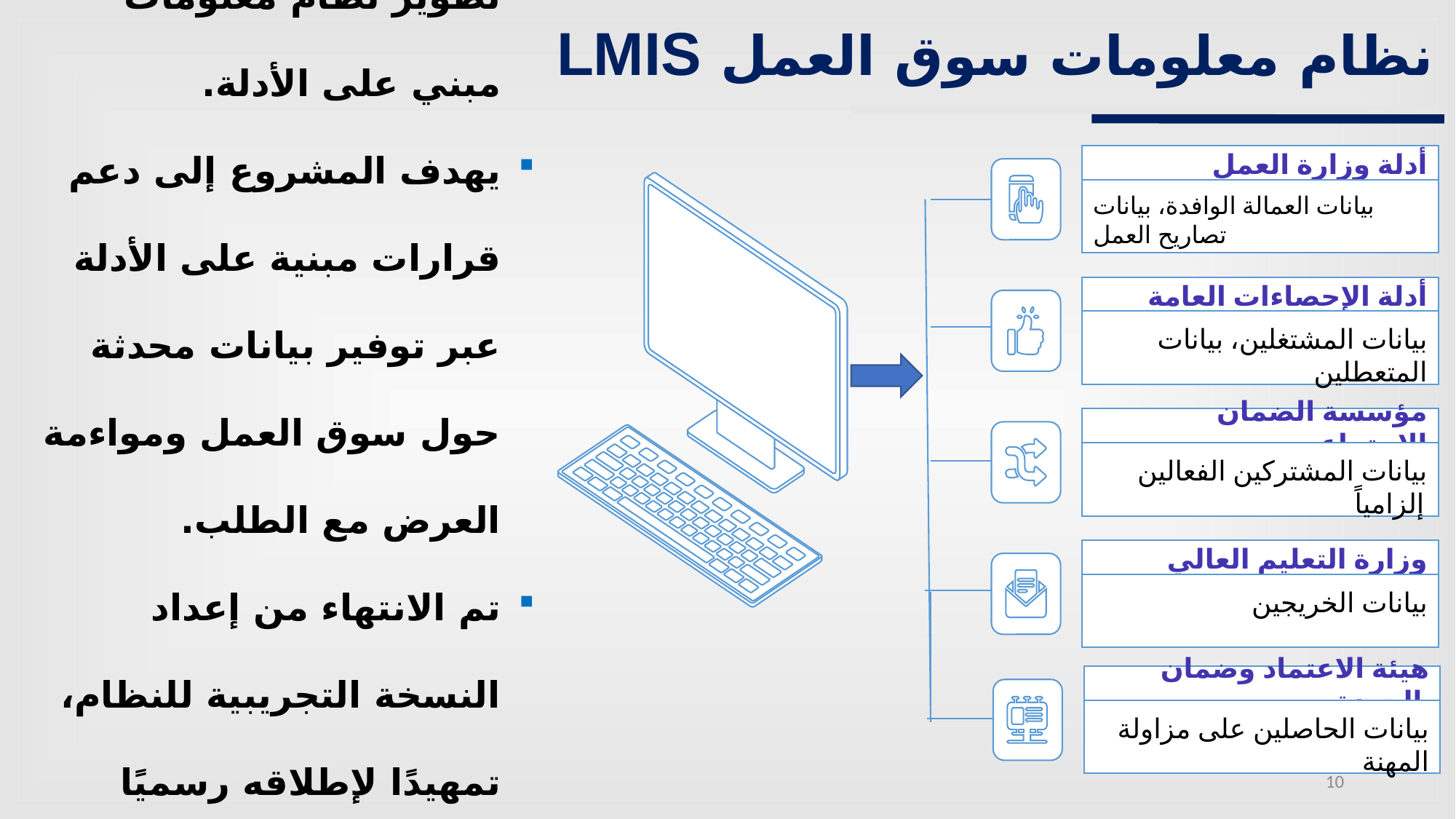

نظام معلومات سوق العمل LMIS
تطوير نظام معلومات مبني على الأدلة.
يهدف المشروع إلى دعم قرارات مبنية على الأدلة عبر توفير بيانات محدثة حول سوق العمل ومواءمة العرض مع الطلب.
تم الانتهاء من إعداد النسخة التجريبية للنظام، تمهيدًا لإطلاقه رسميًا بنهاية عام 2025.

أدلة وزارة العمل
بيانات العمالة الوافدة، بيانات تصاريح العمل

أدلة الإحصاءات العامة
بيانات المشتغلين، بيانات المتعطلين

مؤسسة الضمان الاجتماعي
بيانات المشتركين الفعالين إلزامياً

وزارة التعليم العالي
بيانات الخريجين

هيئة الاعتماد وضمان الجودة
بيانات الحاصلين على مزاولة المهنة

10